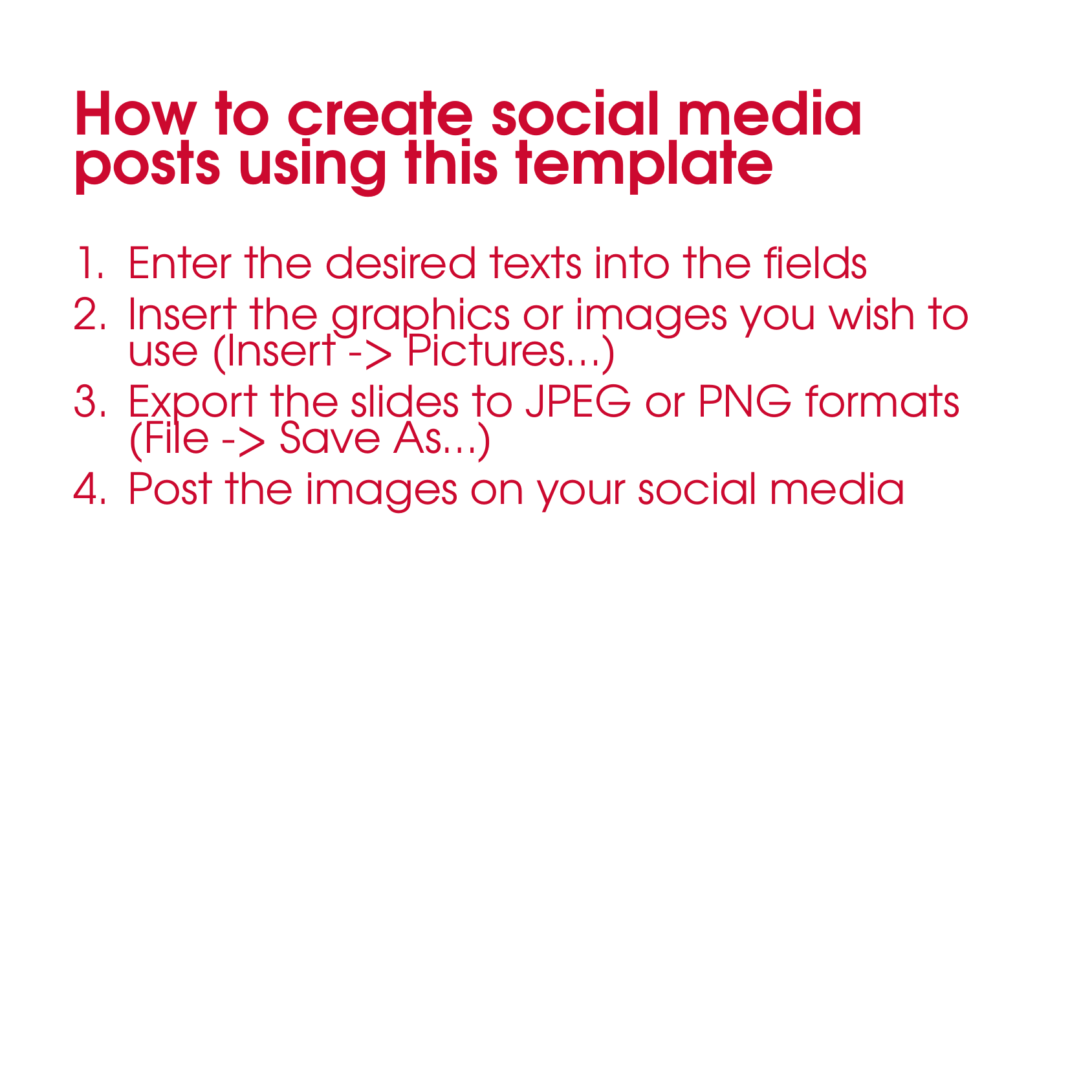

How to create social media posts using this template
Enter the desired texts into the fields
Insert the graphics or images you wish to use (Insert -> Pictures…)
Export the slides to JPEG or PNG formats (File -> Save As…)
Post the images on your social media